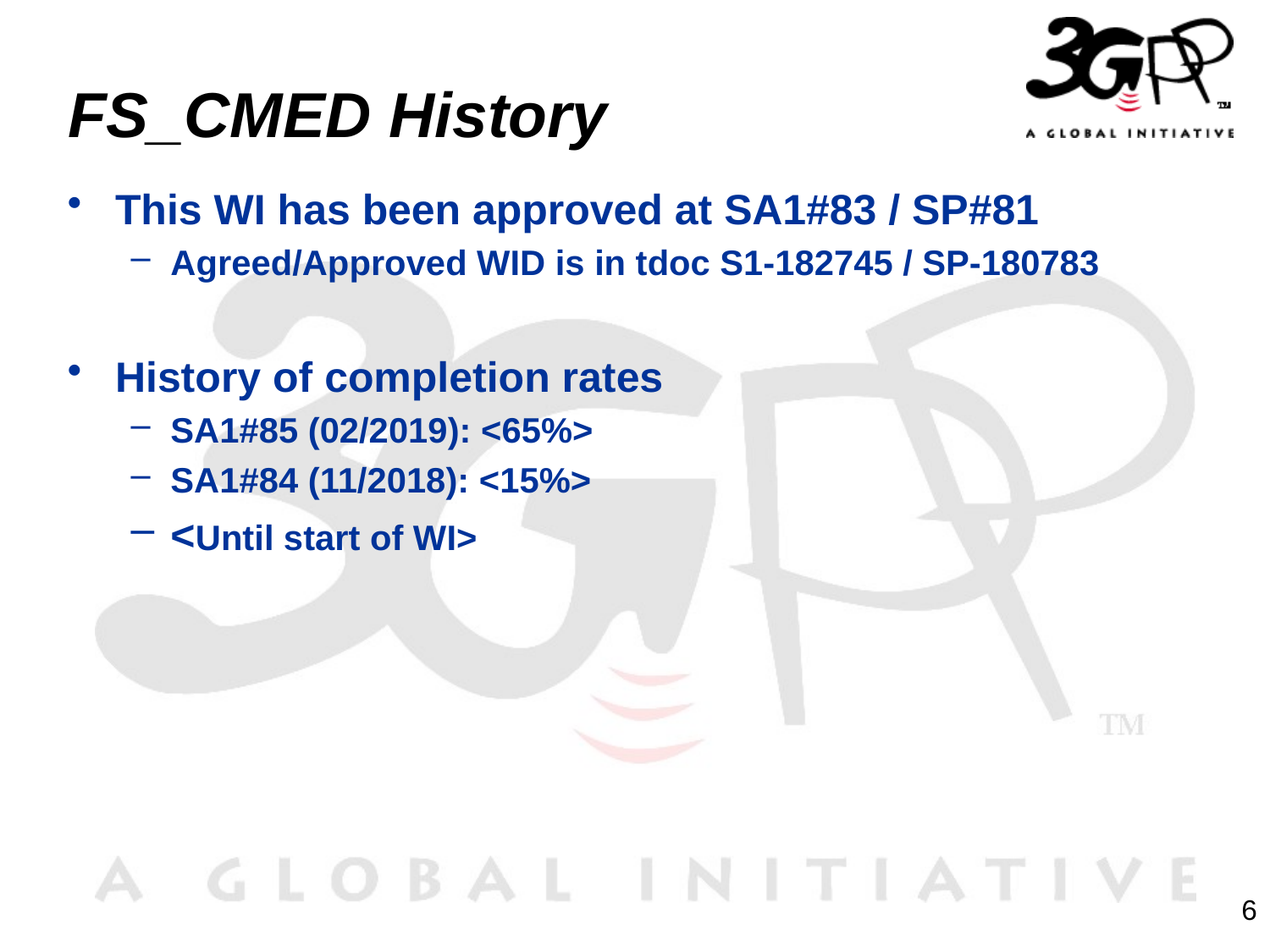

# FS_CMED History
This WI has been approved at SA1#83 / SP#81
Agreed/Approved WID is in tdoc S1-182745 / SP-180783

History of completion rates
SA1#85 (02/2019): <65%>
SA1#84 (11/2018): <15%>
<Until start of WI>
6